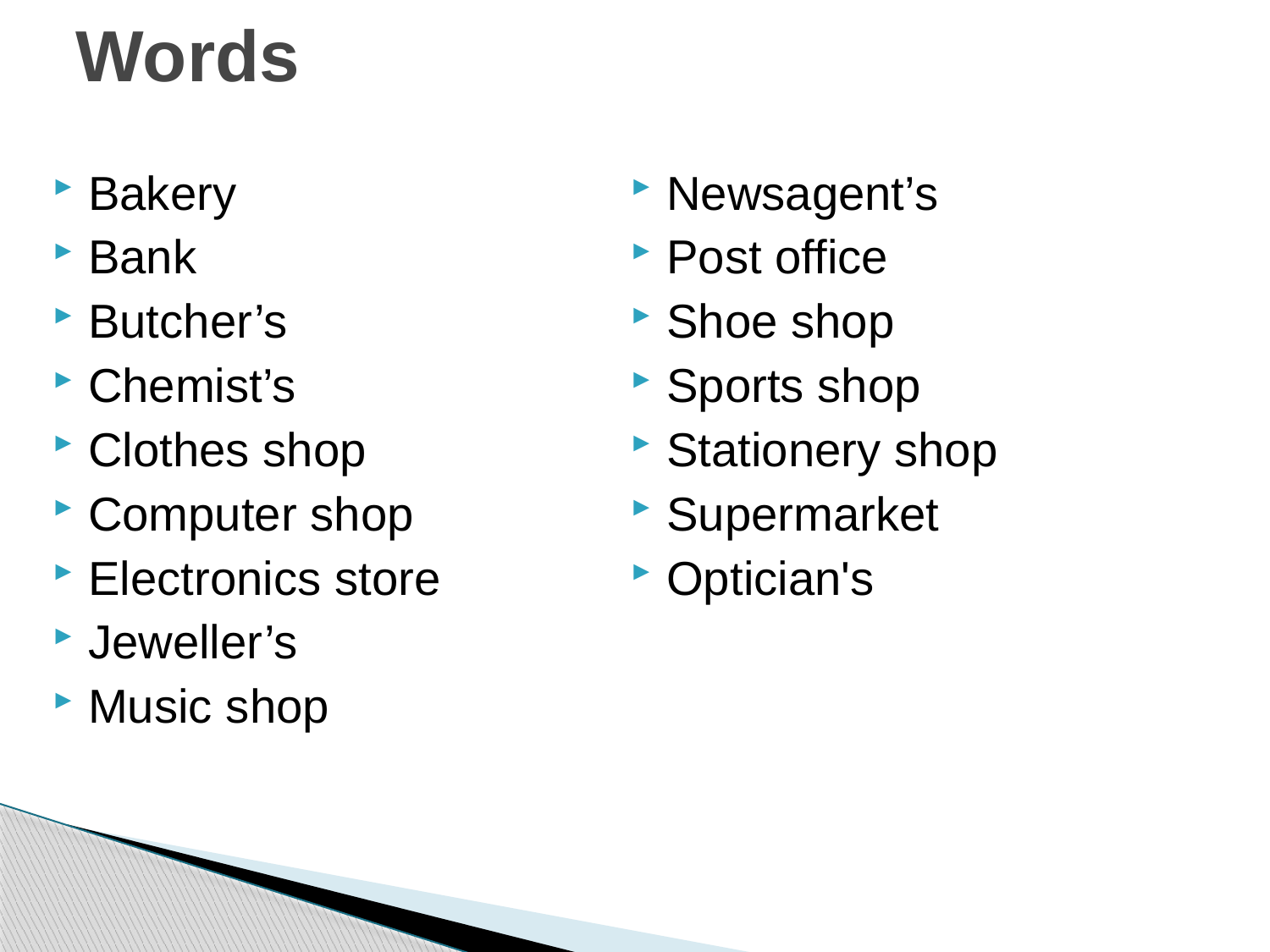

# Words
Bakery
Bank
Butcher’s
Chemist’s
Clothes shop
Computer shop
Electronics store
Jeweller’s
Music shop
Newsagent’s
Post office
Shoe shop
Sports shop
Stationery shop
Supermarket
Optician's